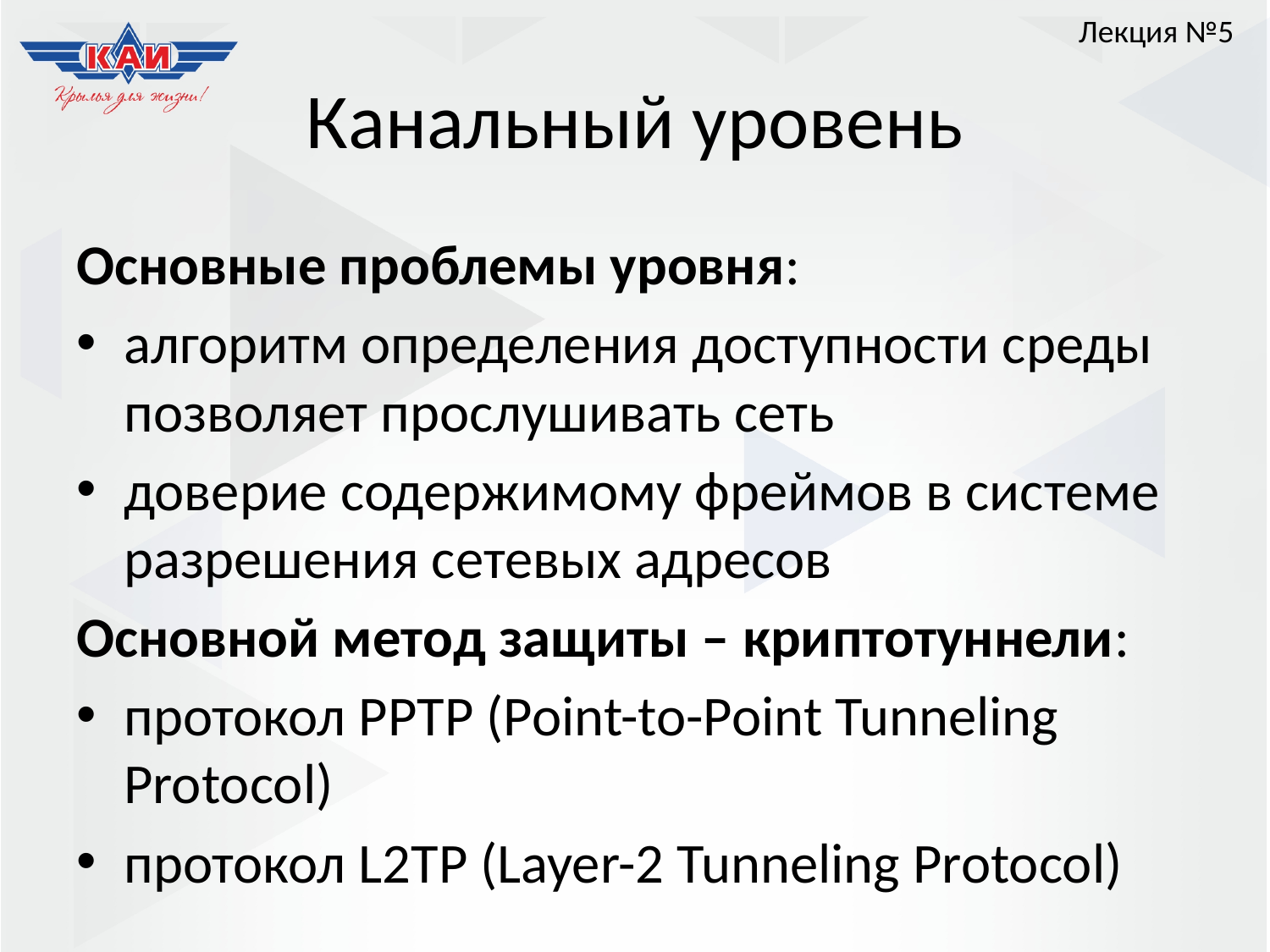

Лекция №5
# Канальный уровень
Основные проблемы уровня:
алгоритм определения доступности среды позволяет прослушивать сеть
доверие содержимому фреймов в системе разрешения сетевых адресов
Основной метод защиты – криптотуннели:
протокол PPTP (Point-to-Point Tunneling Protocol)
протокол L2TP (Layer-2 Tunneling Protocol)